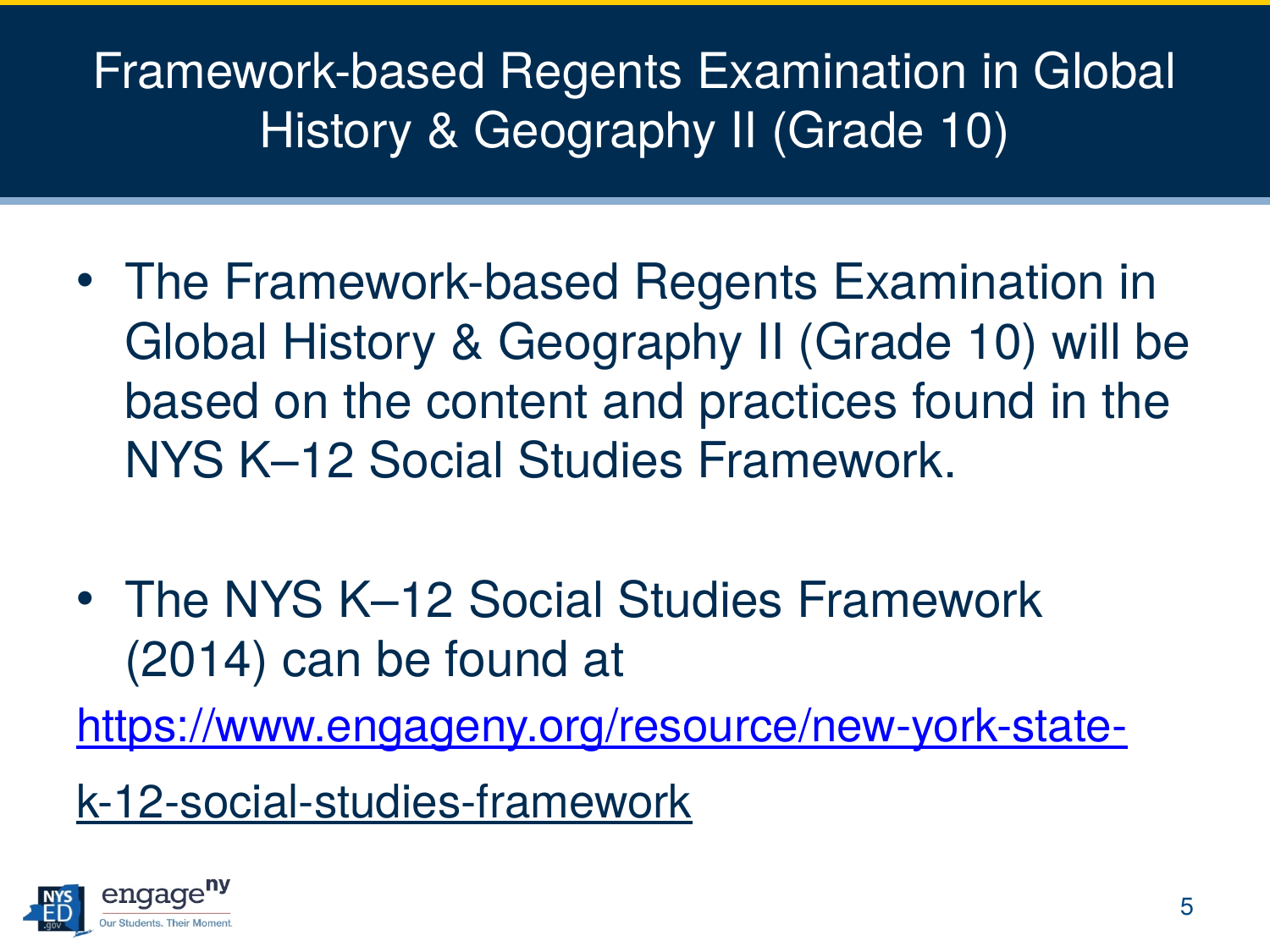

# Framework-based Regents Examination in Global History & Geography II (Grade 10)
The Framework-based Regents Examination in Global History & Geography II (Grade 10) will be based on the content and practices found in the NYS K–12 Social Studies Framework.

The NYS K–12 Social Studies Framework (2014) can be found at
https://www.engageny.org/resource/new-york-state-
k-12-social-studies-framework

5